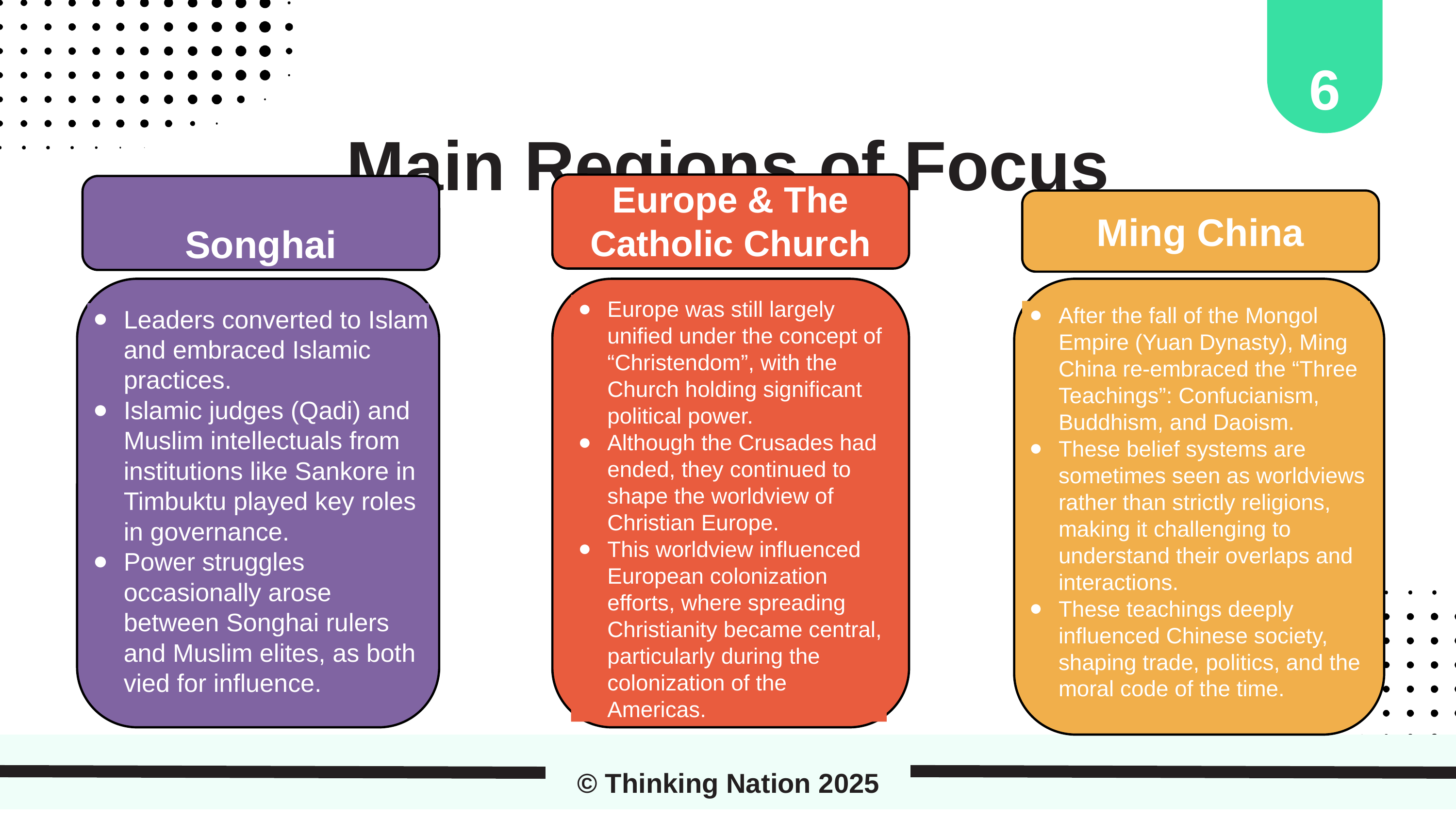

6
Main Regions of Focus

Europe & The Catholic Church

Songhai

Ming China

After the fall of the Mongol Empire (Yuan Dynasty), Ming China re-embraced the “Three Teachings”: Confucianism, Buddhism, and Daoism.
These belief systems are sometimes seen as worldviews rather than strictly religions, making it challenging to understand their overlaps and interactions.
These teachings deeply influenced Chinese society, shaping trade, politics, and the moral code of the time.

Europe was still largely unified under the concept of “Christendom”, with the Church holding significant political power.
Although the Crusades had ended, they continued to shape the worldview of Christian Europe.
This worldview influenced European colonization efforts, where spreading Christianity became central, particularly during the colonization of the Americas.

Leaders converted to Islam and embraced Islamic practices.
Islamic judges (Qadi) and Muslim intellectuals from institutions like Sankore in Timbuktu played key roles in governance.
Power struggles occasionally arose between Songhai rulers and Muslim elites, as both vied for influence.

© Thinking Nation 2025